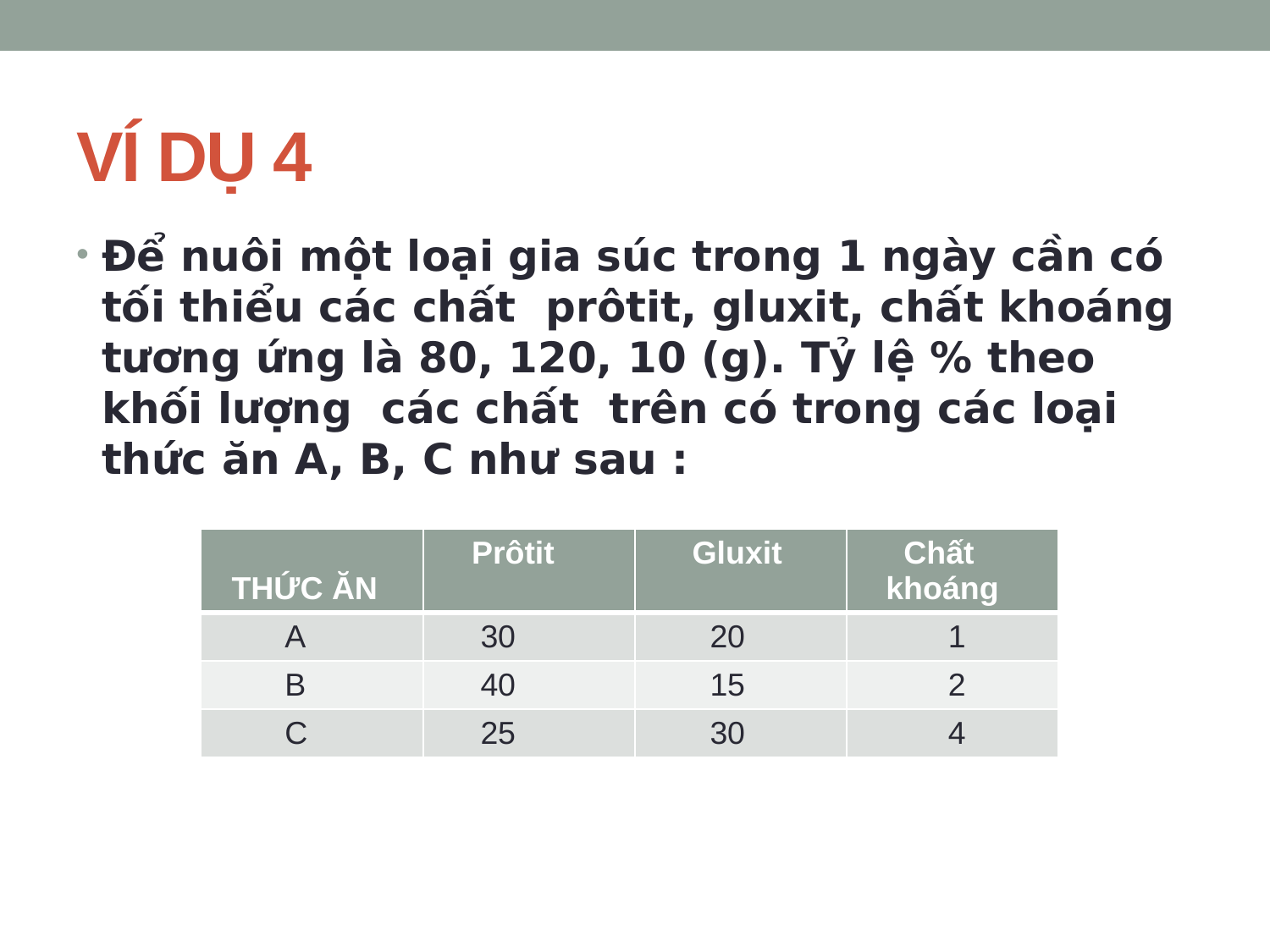

# VÍ DỤ 4
Để nuôi một loại gia súc trong 1 ngày cần có tối thiểu các chất  prôtit, gluxit, chất khoáng  tương ứng là 80, 120, 10 (g). Tỷ lệ % theo  khối lượng  các chất  trên có trong các loại thức ăn A, B, C như sau :

| THỨC ĂN | Prôtit | Gluxit | Chất khoáng |
| --- | --- | --- | --- |
| A | 30 | 20 | 1 |
| B | 40 | 15 | 2 |
| C | 25 | 30 | 4 |